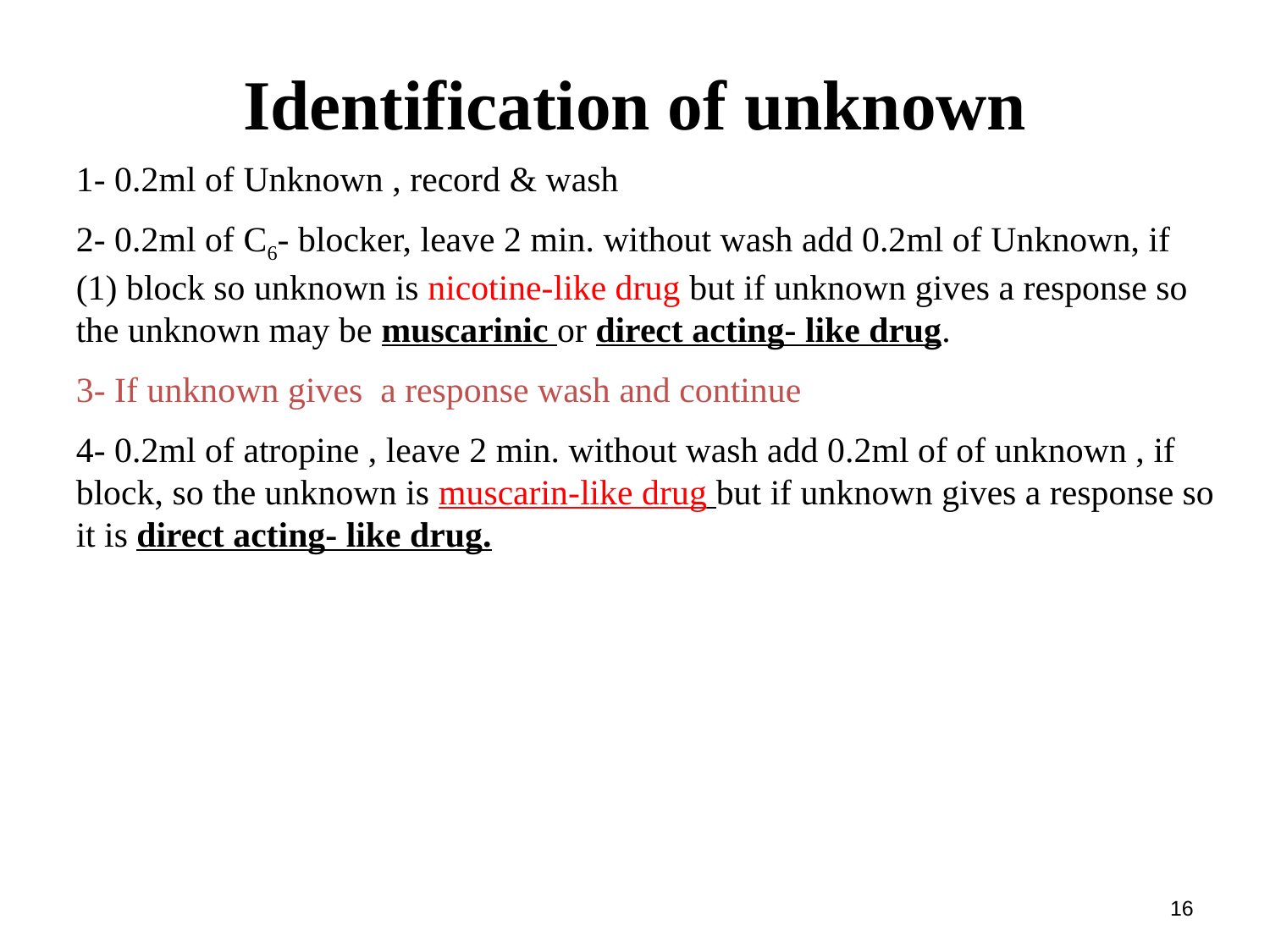

Identification of unknown
1- 0.2ml of Unknown , record & wash
2- 0.2ml of C6- blocker, leave 2 min. without wash add 0.2ml of Unknown, if (1) block so unknown is nicotine-like drug but if unknown gives a response so the unknown may be muscarinic or direct acting- like drug.
3- If unknown gives  a response wash and continue
4- 0.2ml of atropine , leave 2 min. without wash add 0.2ml of of unknown , if block, so the unknown is muscarin-like drug but if unknown gives a response so it is direct acting- like drug.
16